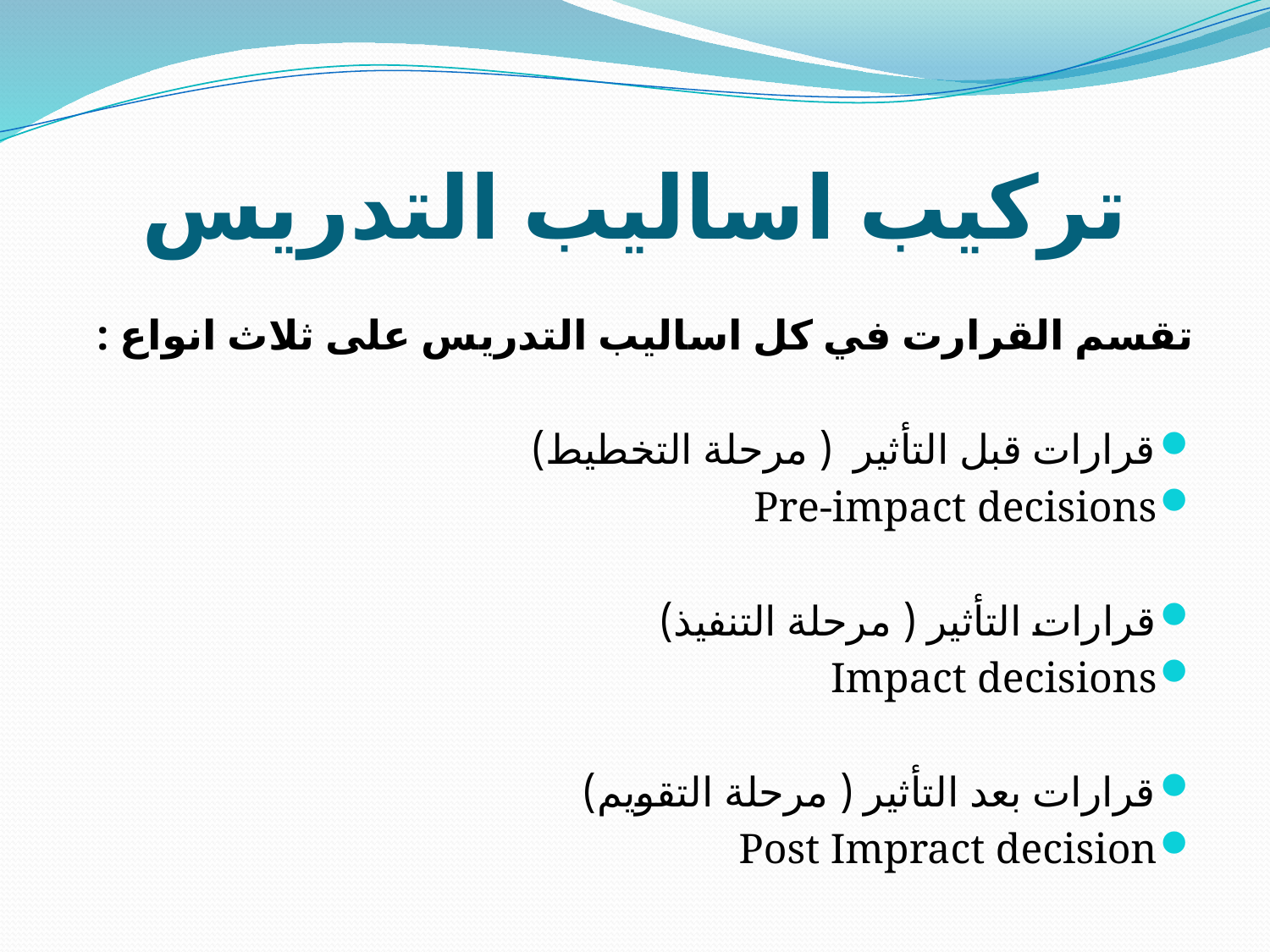

# تركيب اساليب التدريس
تقسم القرارت في كل اساليب التدريس على ثلاث انواع :

قرارات قبل التأثير  ( مرحلة التخطيط)
Pre-impact decisions

قرارات التأثير ( مرحلة التنفيذ)
Impact decisions

قرارات بعد التأثير ( مرحلة التقويم)
Post Impract decision